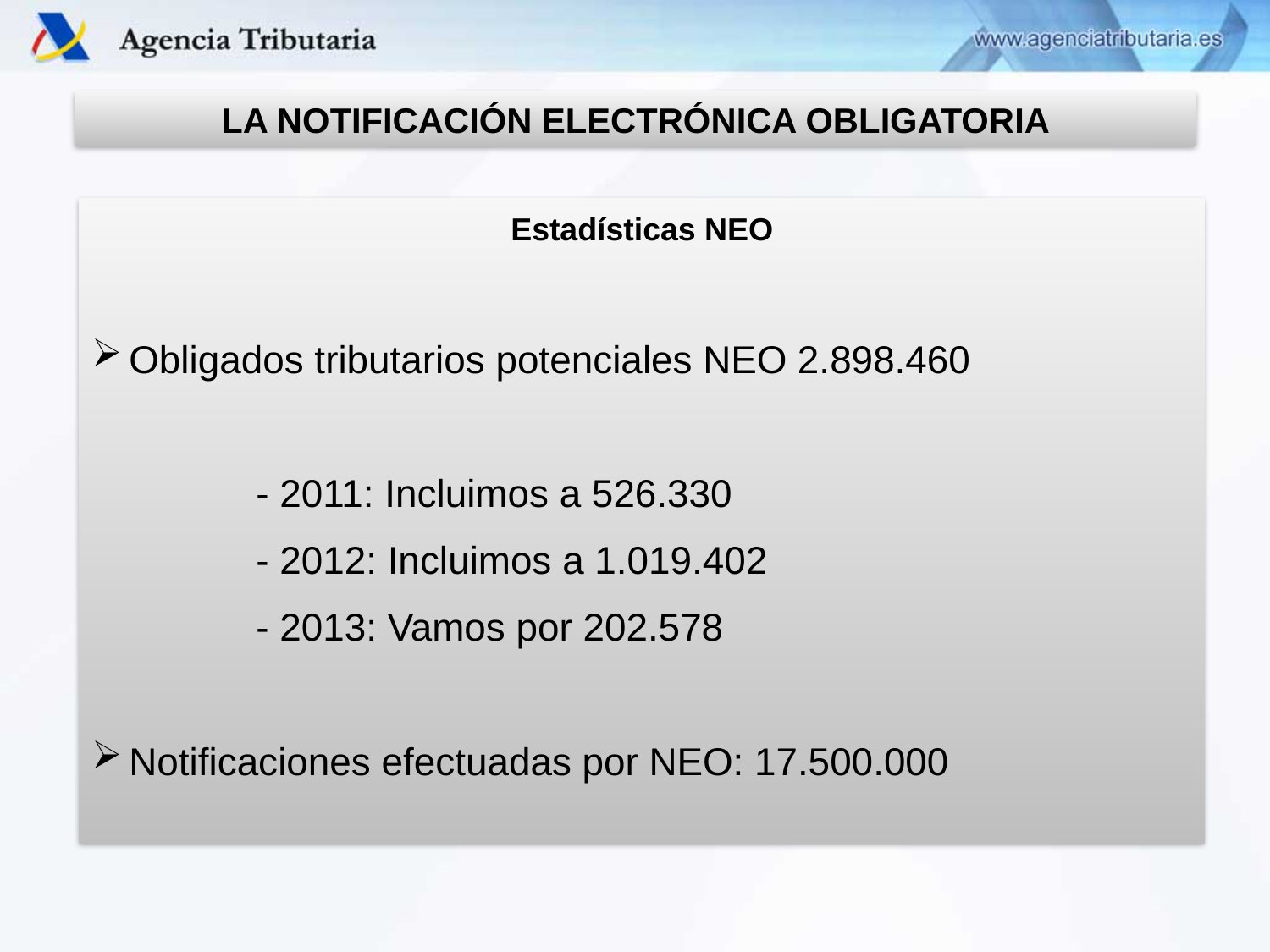

LA NOTIFICACIÓN ELECTRÓNICA OBLIGATORIA
Estadísticas NEO

Obligados tributarios potenciales NEO 2.898.460

		- 2011: Incluimos a 526.330
		- 2012: Incluimos a 1.019.402
		- 2013: Vamos por 202.578

Notificaciones efectuadas por NEO: 17.500.000